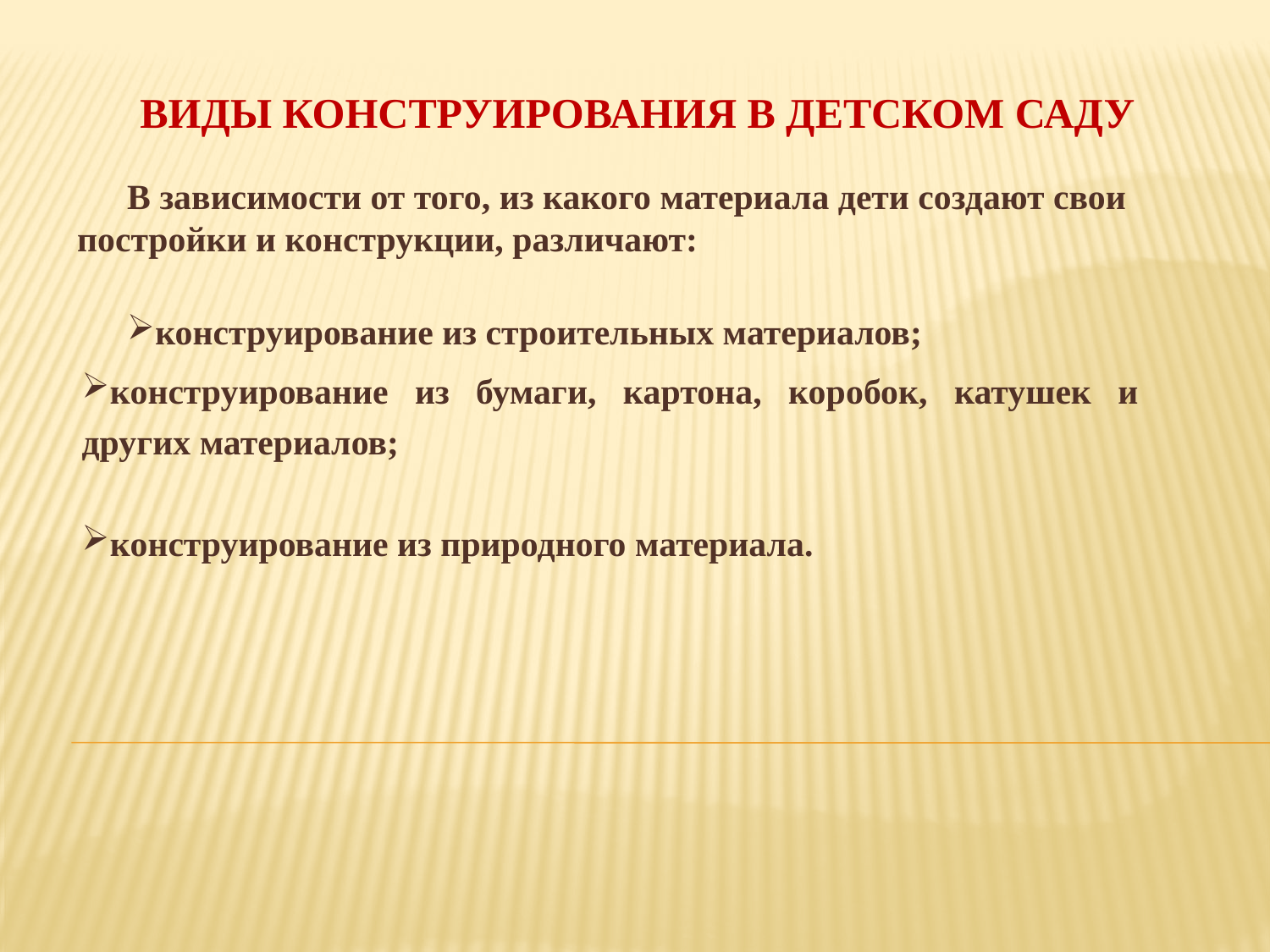

ВИДЫ КОНСТРУИРОВАНИЯ В ДЕТСКОМ САДУ

В зависимости от того, из какого материала дети создают свои постройки и конструкции, различают:

конструирование из строительных материалов;

конструирование из бумаги, картона, коробок, катушек и других материалов;

конструирование из природного материала.